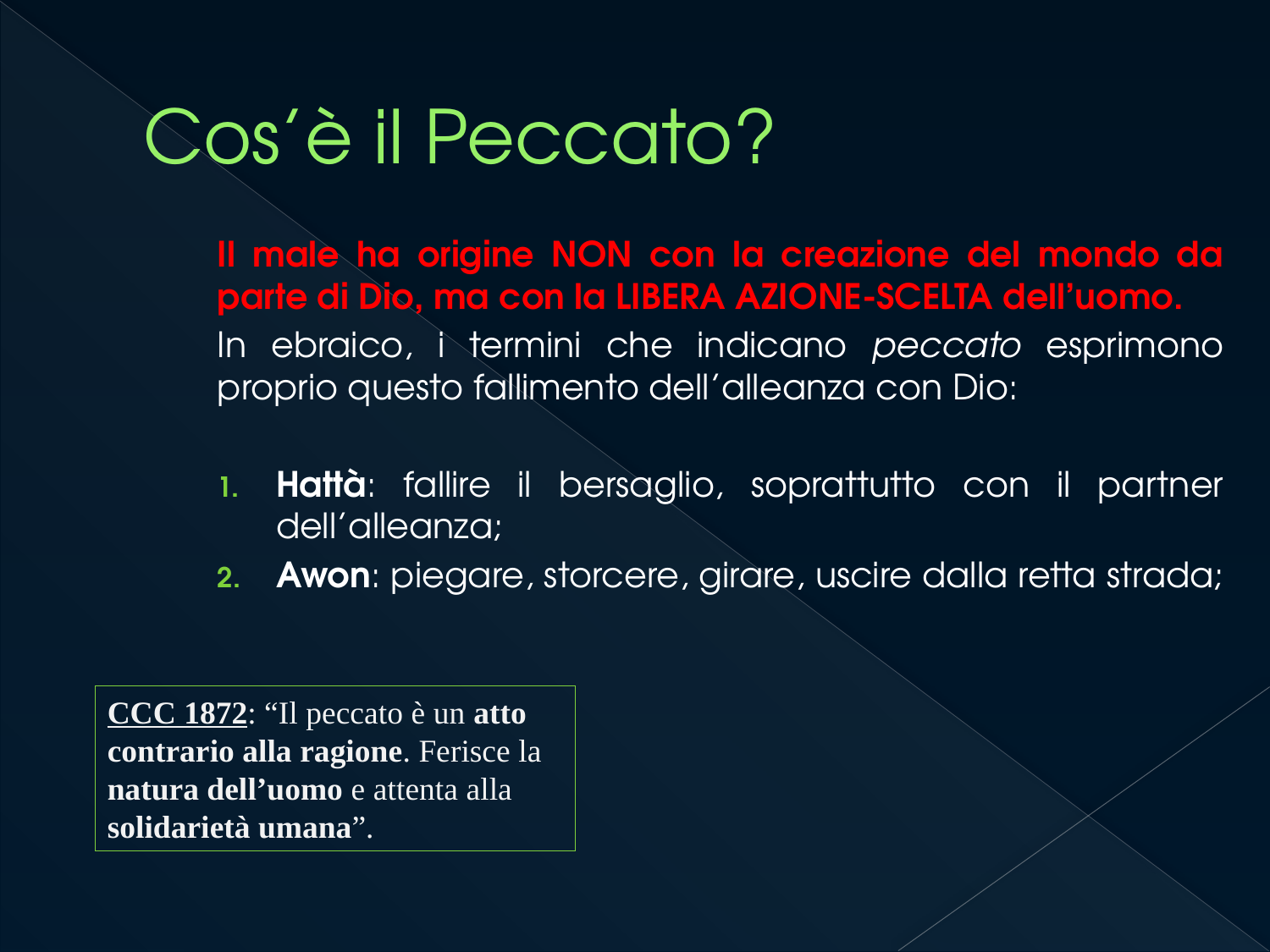

# Cos’è il Peccato?
Il male ha origine NON con la creazione del mondo da parte di Dio, ma con la LIBERA AZIONE-SCELTA dell’uomo.
In ebraico, i termini che indicano peccato esprimono proprio questo fallimento dell’alleanza con Dio:

Hattà: fallire il bersaglio, soprattutto con il partner dell’alleanza;
Awon: piegare, storcere, girare, uscire dalla retta strada;

CCC 1872: “Il peccato è un atto contrario alla ragione. Ferisce la natura dell’uomo e attenta alla solidarietà umana”.